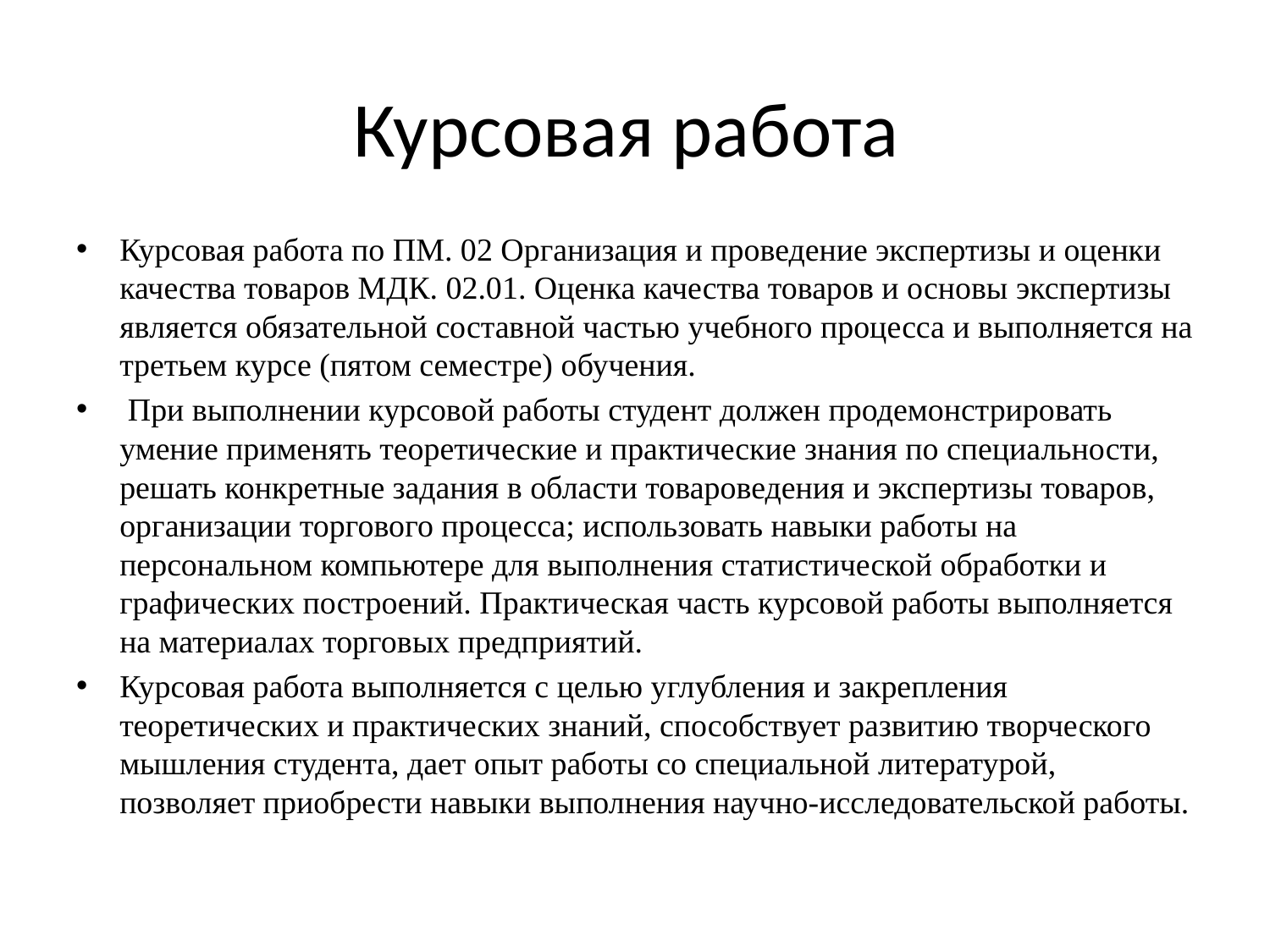

# Курсовая работа
Курсовая работа по ПМ. 02 Организация и проведение экспертизы и оценки качества товаров МДК. 02.01. Оценка качества товаров и основы экспертизы является обязательной составной частью учебного процесса и выполняется на третьем курсе (пятом семестре) обучения.
 При выполнении курсовой работы студент должен продемонстрировать умение применять теоретические и практические знания по специальности, решать конкретные задания в области товароведения и экспертизы товаров, организации торгового процесса; использовать навыки работы на персональном компьютере для выполнения статистической обработки и графических построений. Практическая часть курсовой работы выполняется на материалах торговых предприятий.
Курсовая работа выполняется с целью углубления и закрепления теоретических и практических знаний, способствует развитию творческого мышления студента, дает опыт работы со специальной литературой, позволяет приобрести навыки выполнения научно-исследовательской работы.